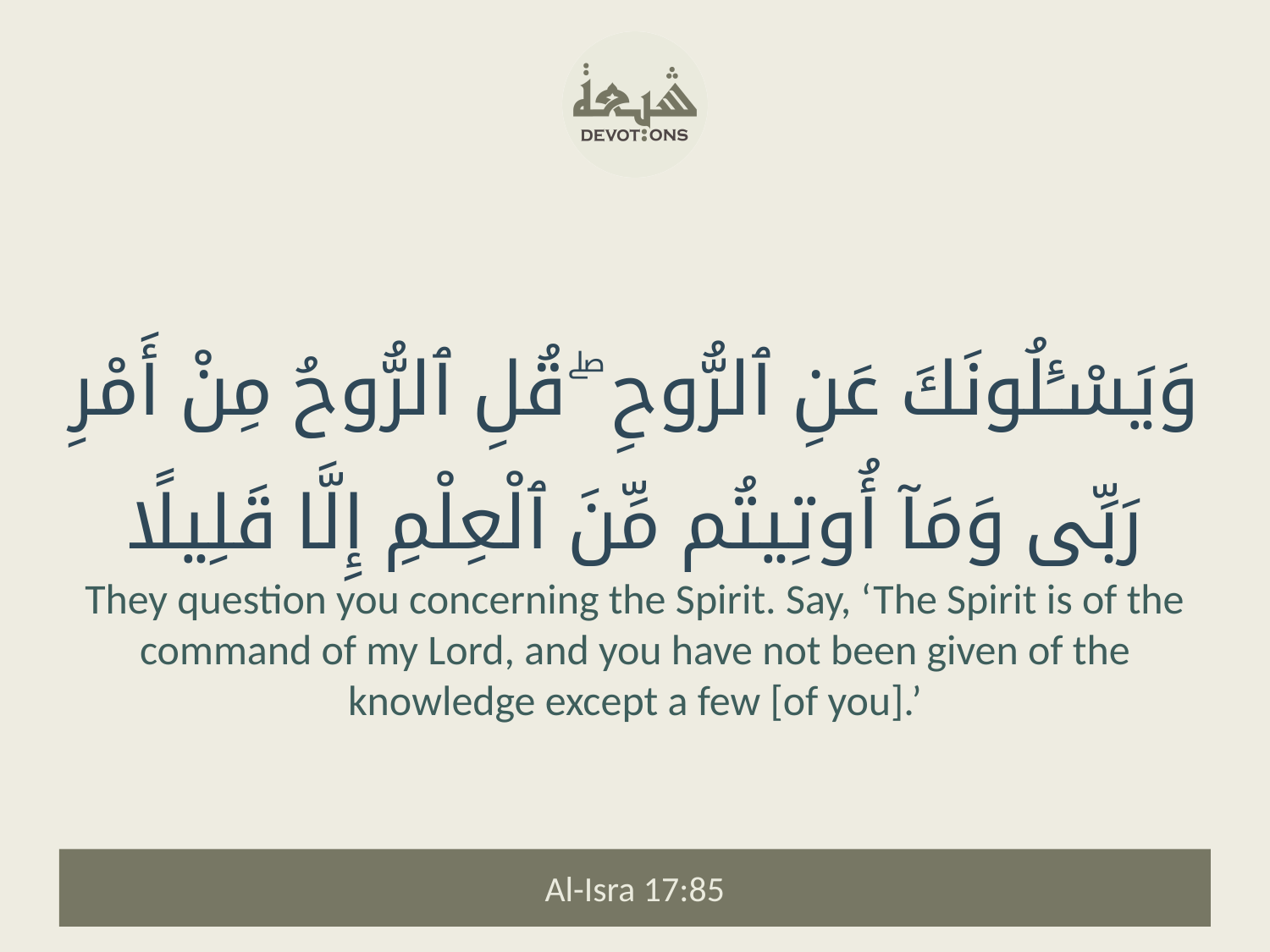

وَيَسْـَٔلُونَكَ عَنِ ٱلرُّوحِ ۖ قُلِ ٱلرُّوحُ مِنْ أَمْرِ رَبِّى وَمَآ أُوتِيتُم مِّنَ ٱلْعِلْمِ إِلَّا قَلِيلًا
They question you concerning the Spirit. Say, ‘The Spirit is of the command of my Lord, and you have not been given of the knowledge except a few [of you].’
Al-Isra 17:85